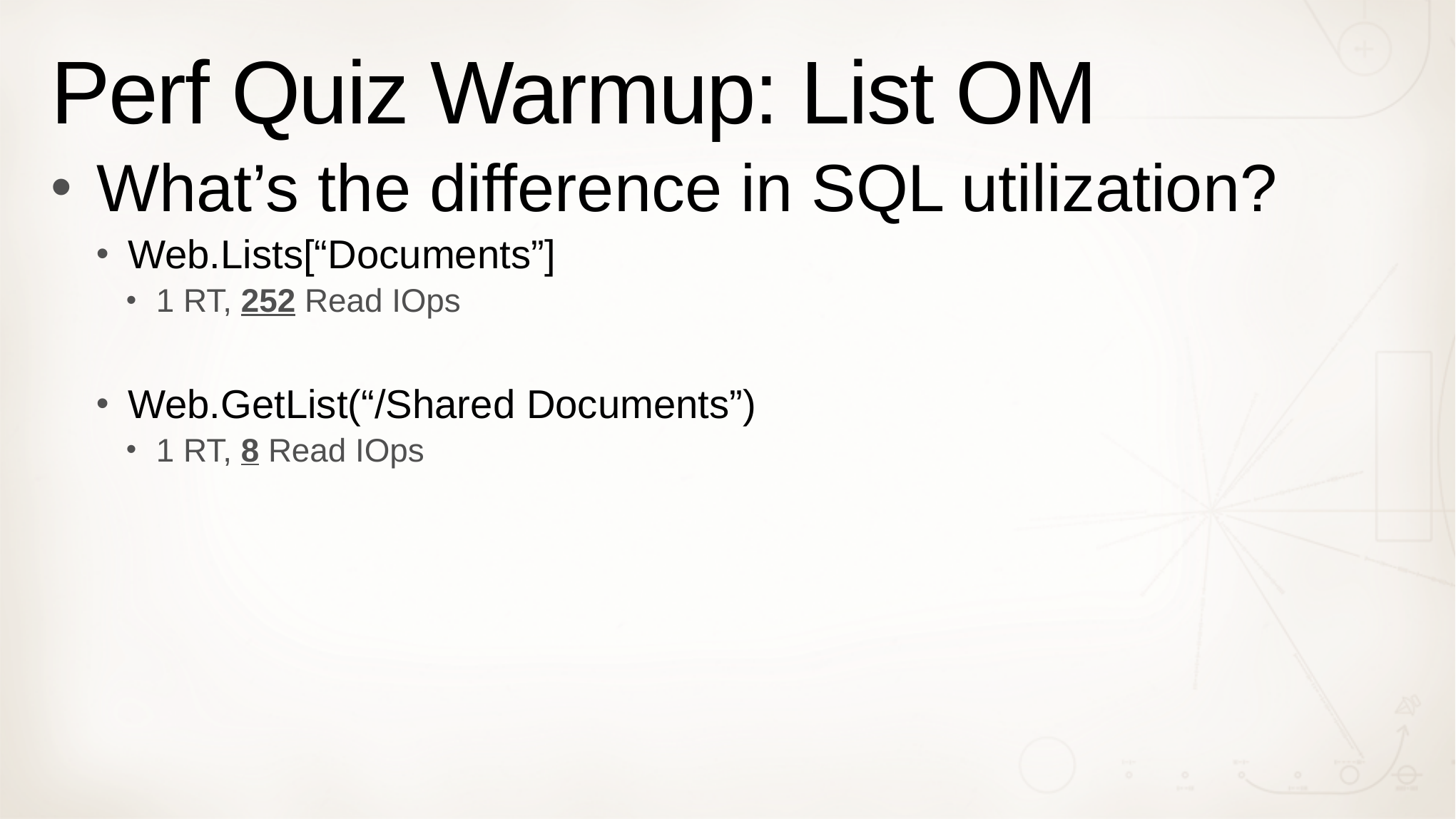

# Perf Quiz Warmup: List OM
What’s the difference in SQL utilization?
Web.Lists[“Documents”]
1 RT, 252 Read IOps

Web.GetList(“/Shared Documents”)
1 RT, 8 Read IOps